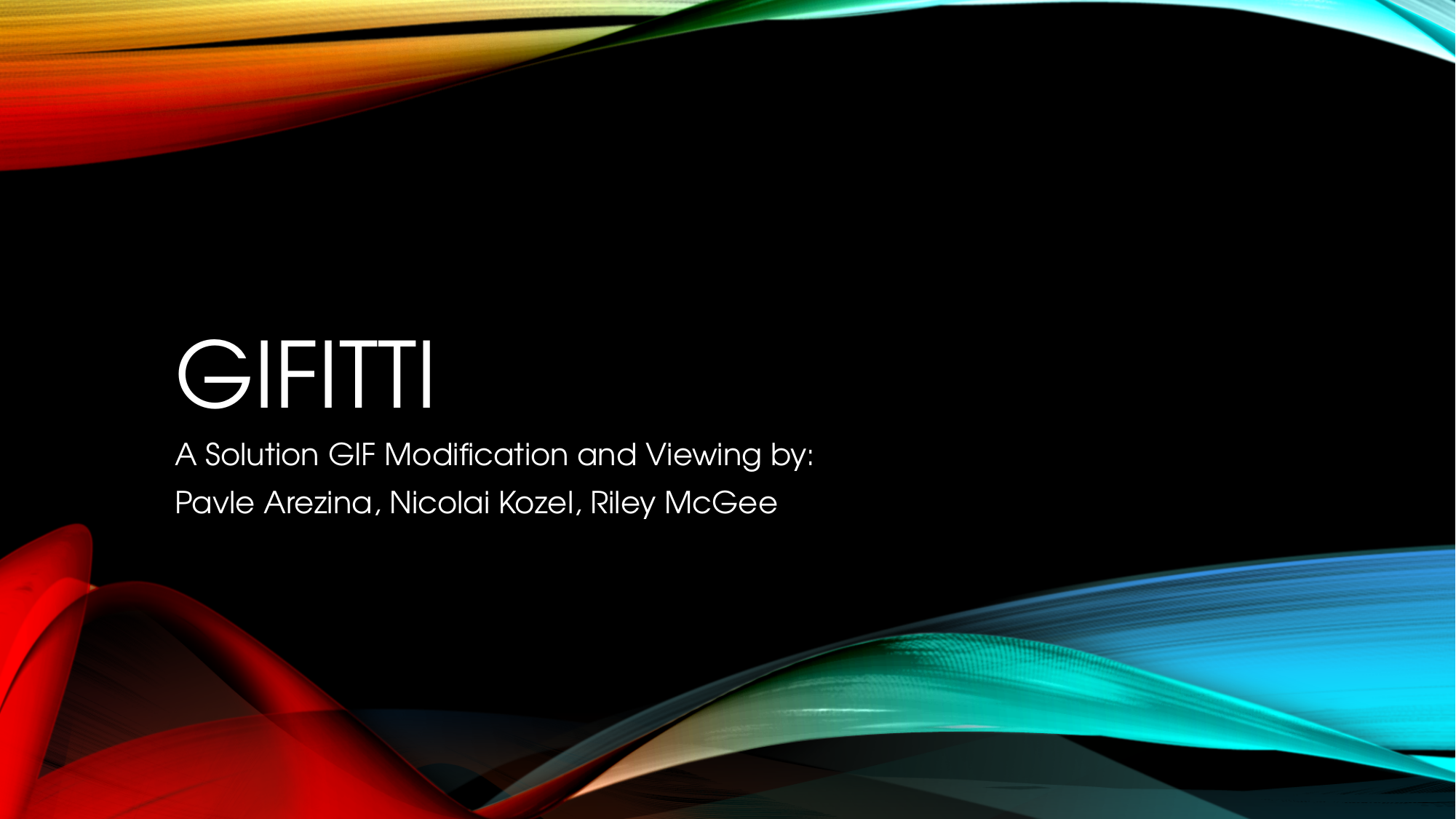

# Gifitti
A Solution GIF Modification and Viewing by:
Pavle Arezina, Nicolai Kozel, Riley McGee